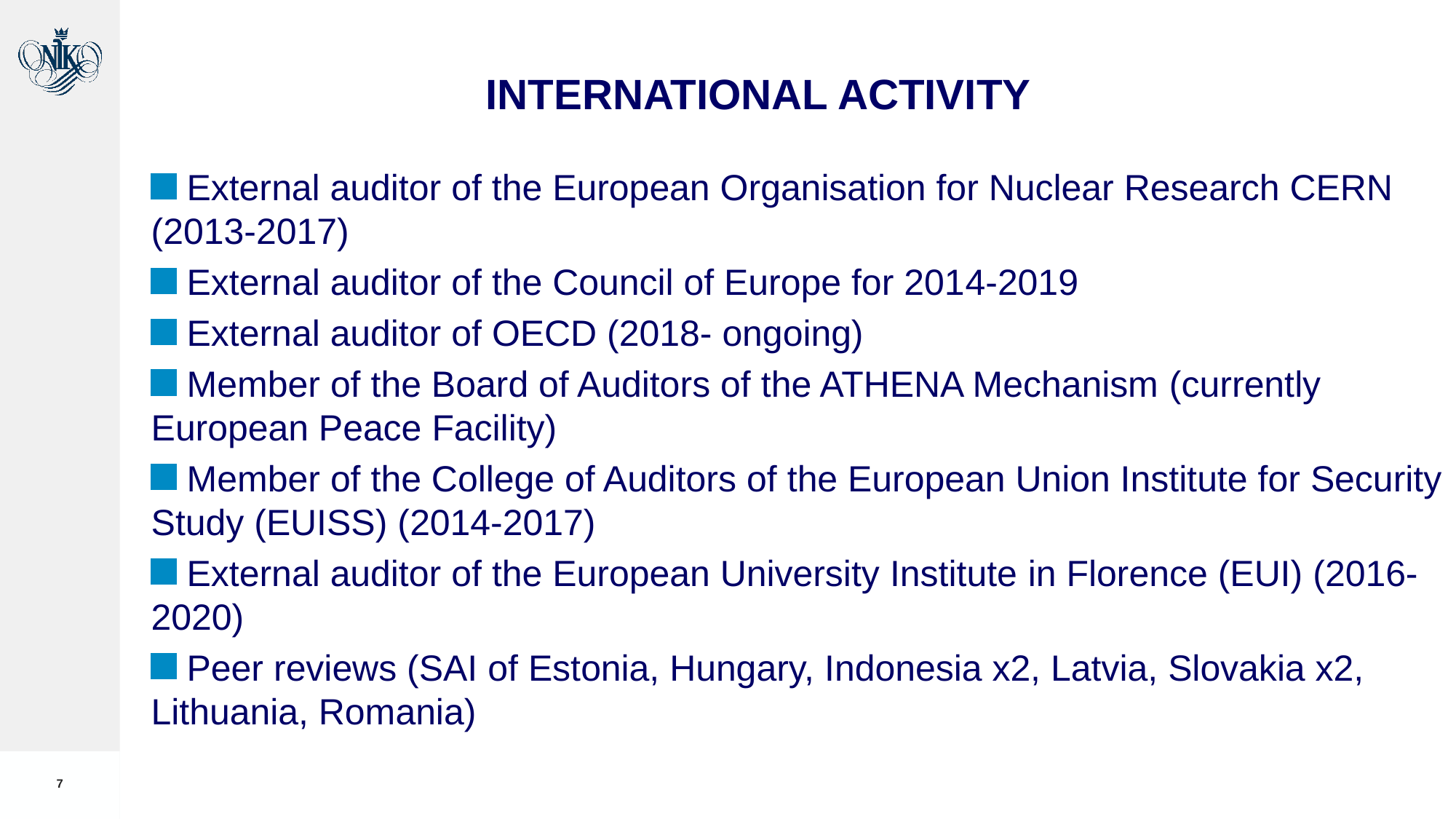

INTERNATIONAL ACTIVITY
 External auditor of the European Organisation for Nuclear Research CERN (2013-2017)
 External auditor of the Council of Europe for 2014-2019
 External auditor of OECD (2018- ongoing)
 Member of the Board of Auditors of the ATHENA Mechanism (currently European Peace Facility)
 Member of the College of Auditors of the European Union Institute for Security Study (EUISS) (2014-2017)
 External auditor of the European University Institute in Florence (EUI) (2016-2020)
 Peer reviews (SAI of Estonia, Hungary, Indonesia x2, Latvia, Slovakia x2, Lithuania, Romania)

7